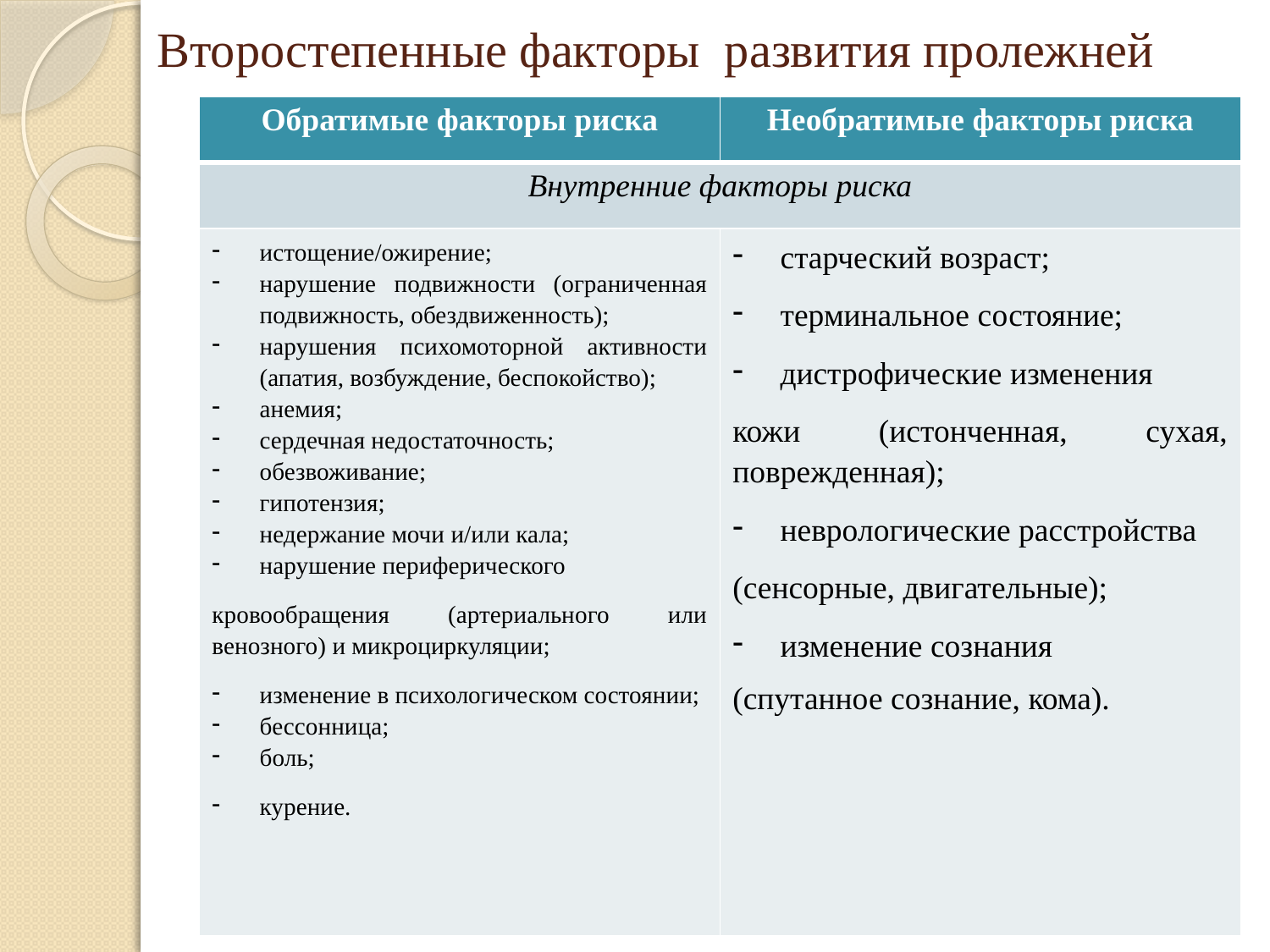

# Второстепенные факторы  развития пролежней
| Обратимые факторы риска | Необратимые факторы риска |
| --- | --- |
| Внутренние факторы риска |  |
| истощение/ожирение; нарушение подвижности (ограниченная подвижность, обездвиженность); нарушения психомоторной активности (апатия, возбуждение, беспокойство); анемия; сердечная недостаточность; обезвоживание; гипотензия; недержание мочи и/или кала; нарушение периферического кровообращения (артериального или венозного) и микроциркуляции; изменение в психологическом состоянии; бессонница; боль; курение. | старческий возраст; терминальное состояние; дистрофические изменения кожи (истонченная, сухая, поврежденная); неврологические расстройства (сенсорные, двигательные); изменение сознания (спутанное сознание, кома). |